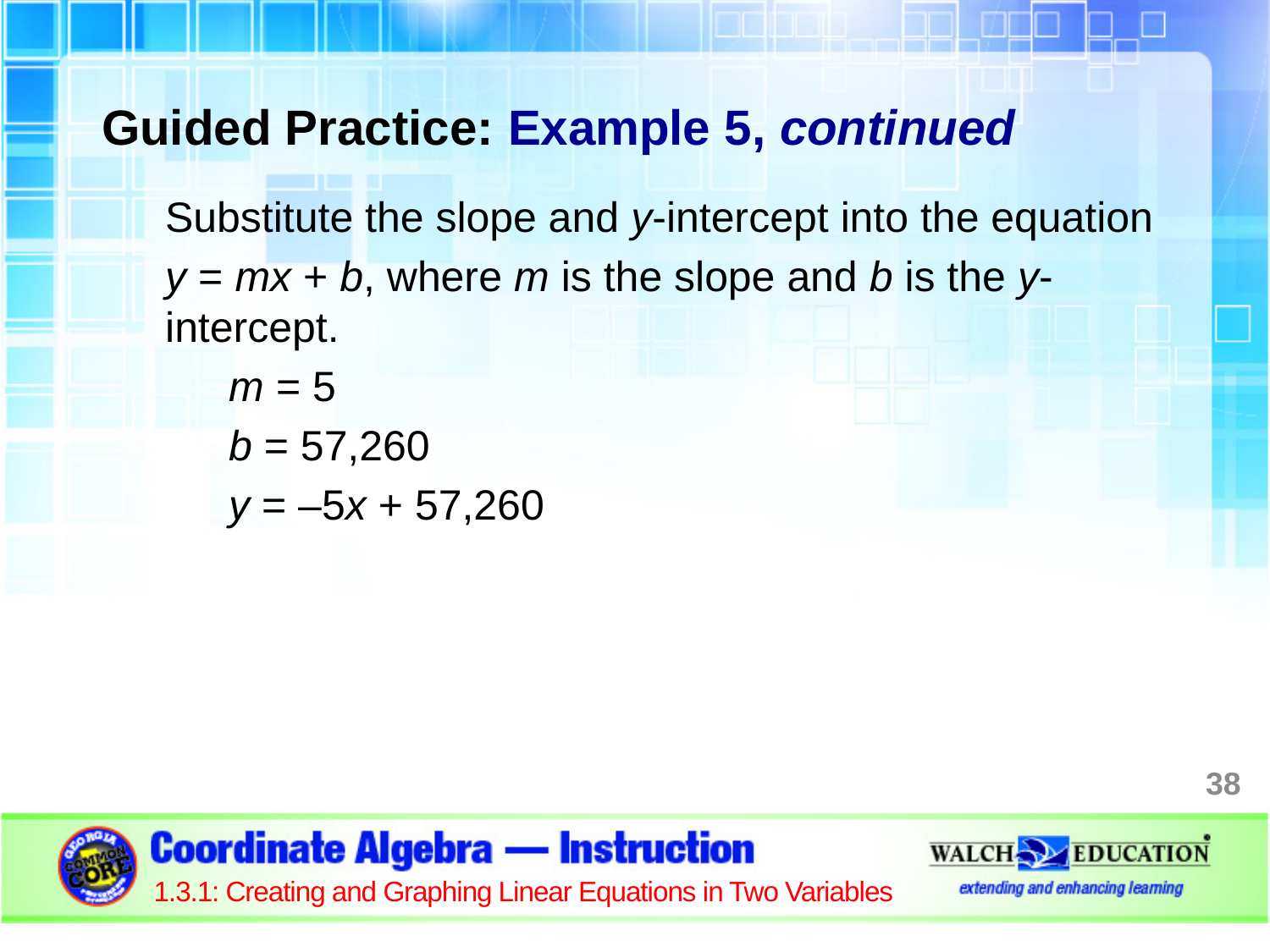

Guided Practice: Example 5, continued

Substitute the slope and y-intercept into the equation
y = mx + b, where m is the slope and b is the y-intercept.
m = 5
b = 57,260
y = –5x + 57,260
38
1.3.1: Creating and Graphing Linear Equations in Two Variables